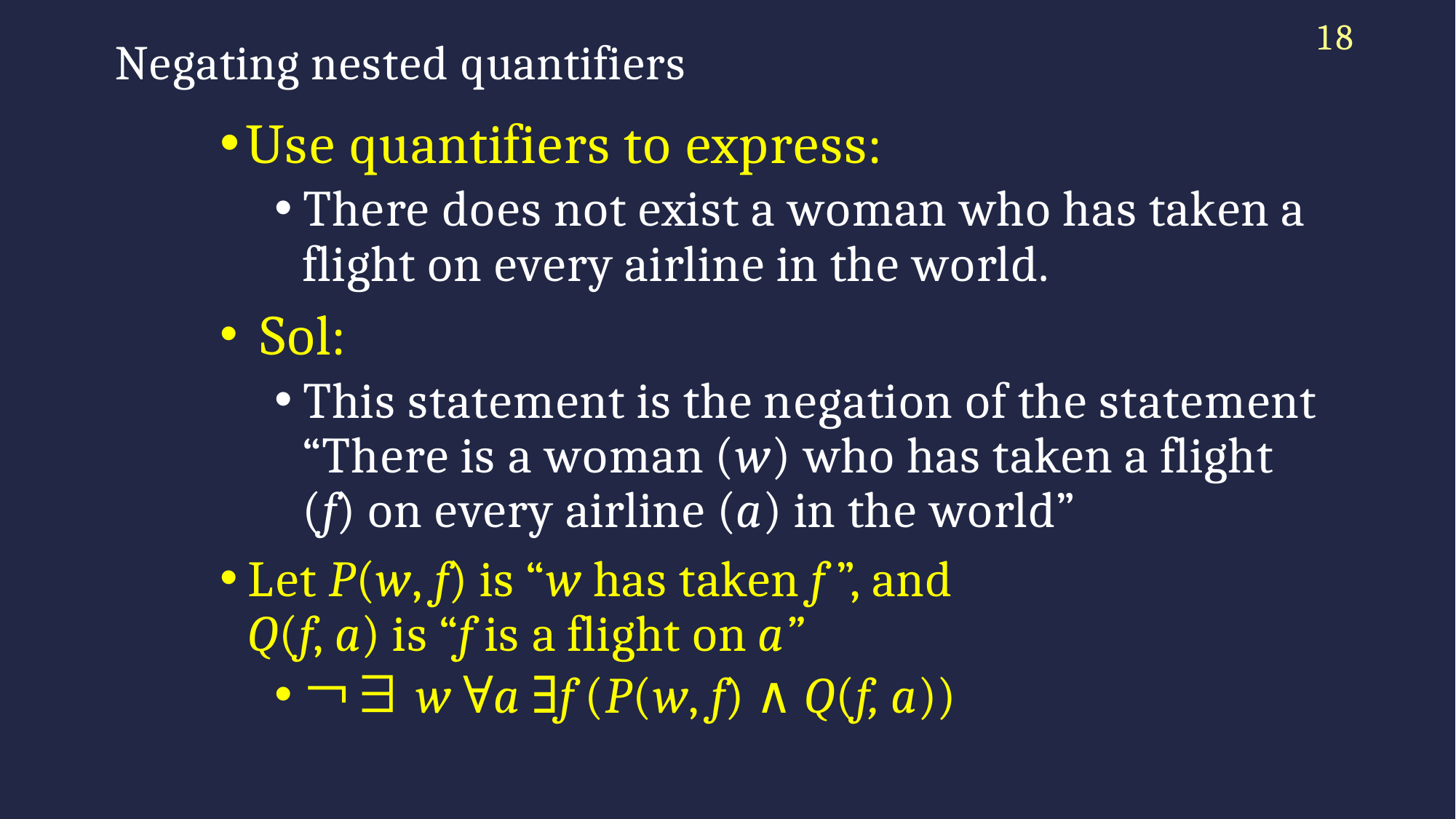

# Negating nested quantifiers
18
Use quantifiers to express:
There does not exist a woman who has taken a flight on every airline in the world.
 Sol:
This statement is the negation of the statement “There is a woman (w) who has taken a flight (f) on every airline (a) in the world”
Let P(w, f) is “w has taken f ”, and
Q(f, a) is “f is a flight on a”
￢∃w ∀a ∃f (P(w, f) ∧ Q(f, a))